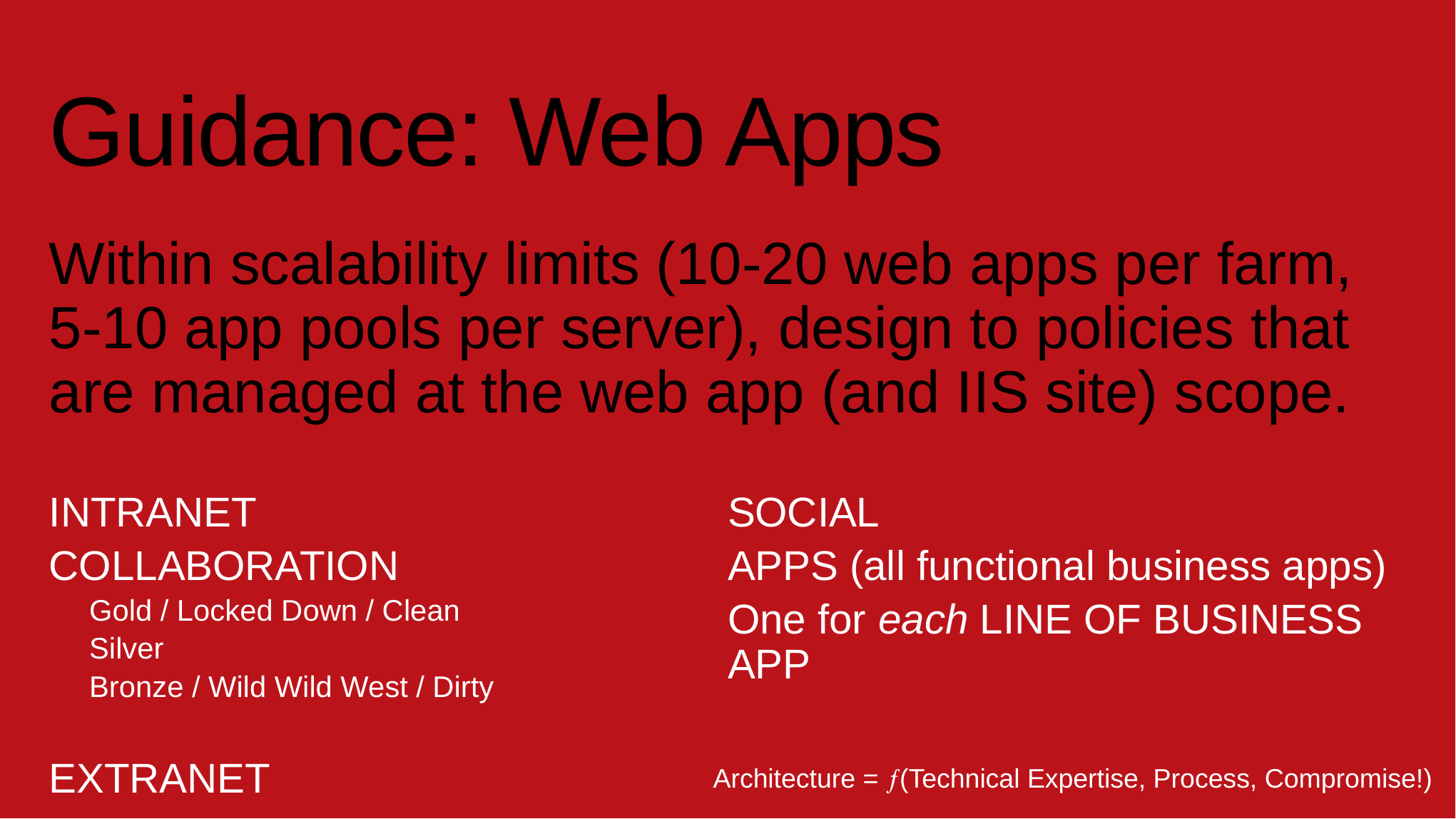

# Guidance: Web Apps
Within scalability limits (10-20 web apps per farm, 5-10 app pools per server), design to policies that are managed at the web app (and IIS site) scope.
INTRANET
COLLABORATION
Gold / Locked Down / Clean
Silver
Bronze / Wild Wild West / Dirty
EXTRANET
SOCIAL
APPS (all functional business apps)
One for each LINE OF BUSINESS APP
Architecture = ƒ(Technical Expertise, Process, Compromise!)